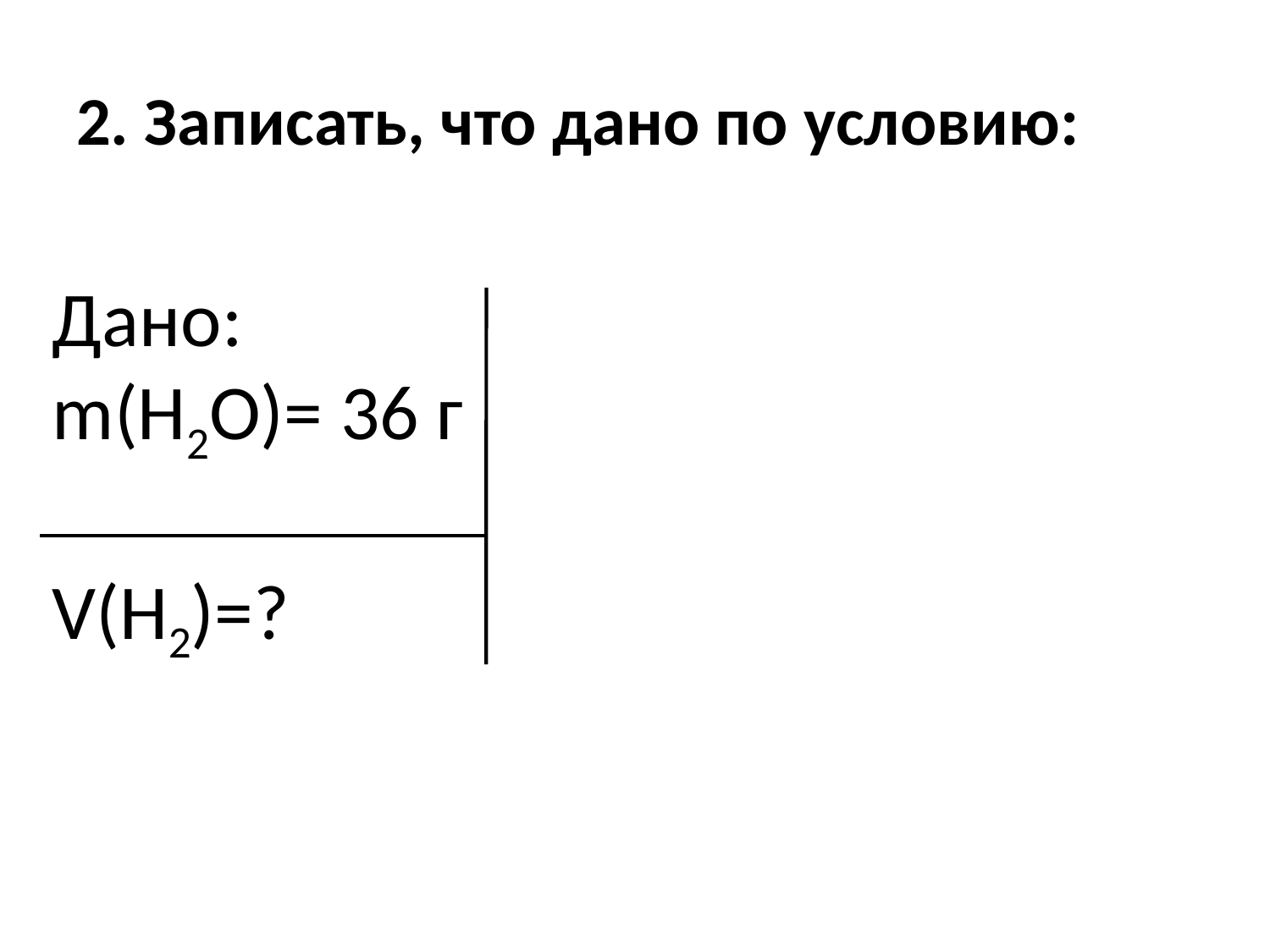

# 2. Записать, что дано по условию:

Дано:
m(H2O)= 36 г
V(Н2)=?